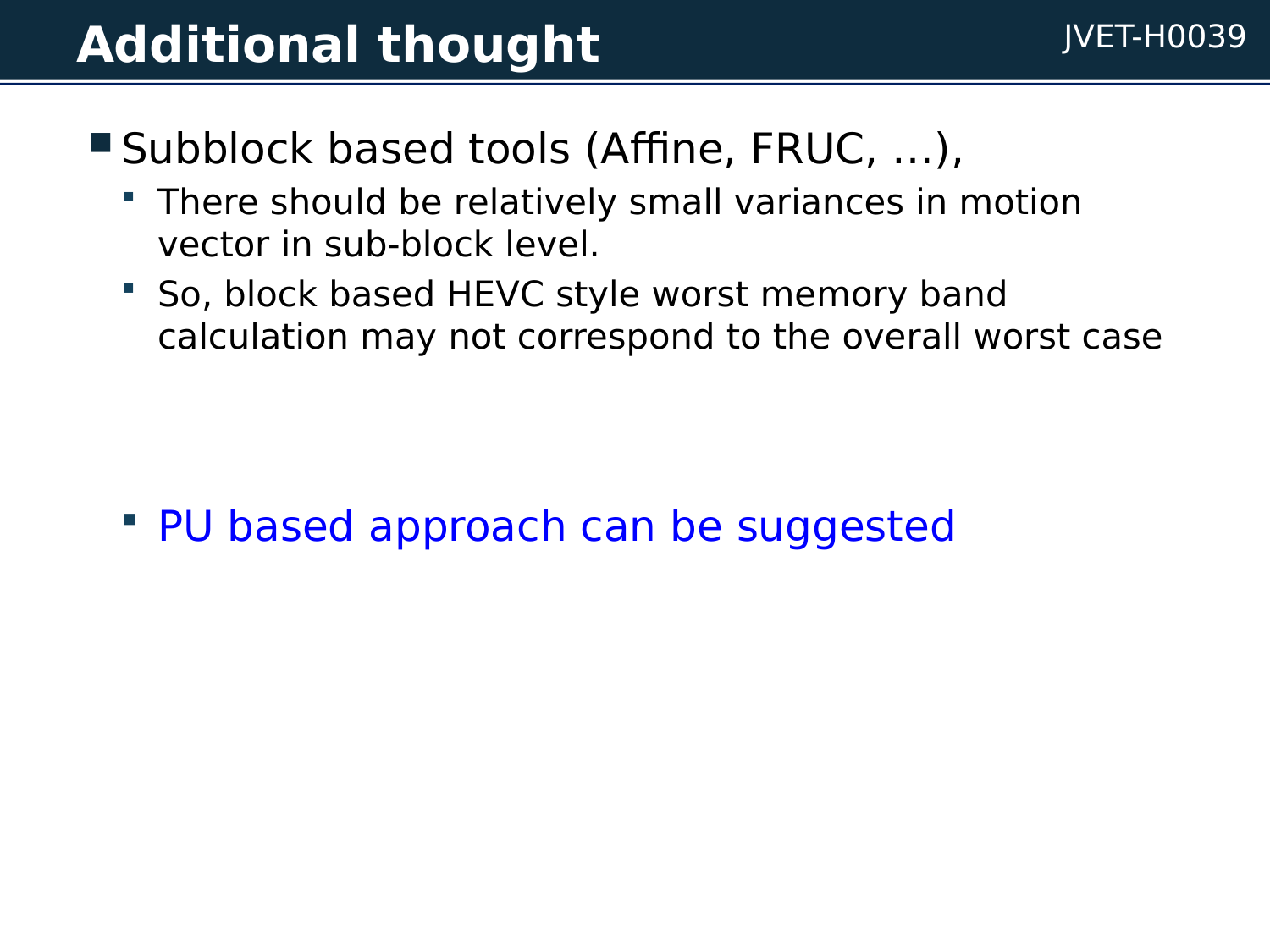

# Additional thought
Subblock based tools (Affine, FRUC, …),
There should be relatively small variances in motion vector in sub-block level.
So, block based HEVC style worst memory band calculation may not correspond to the overall worst case

PU based approach can be suggested